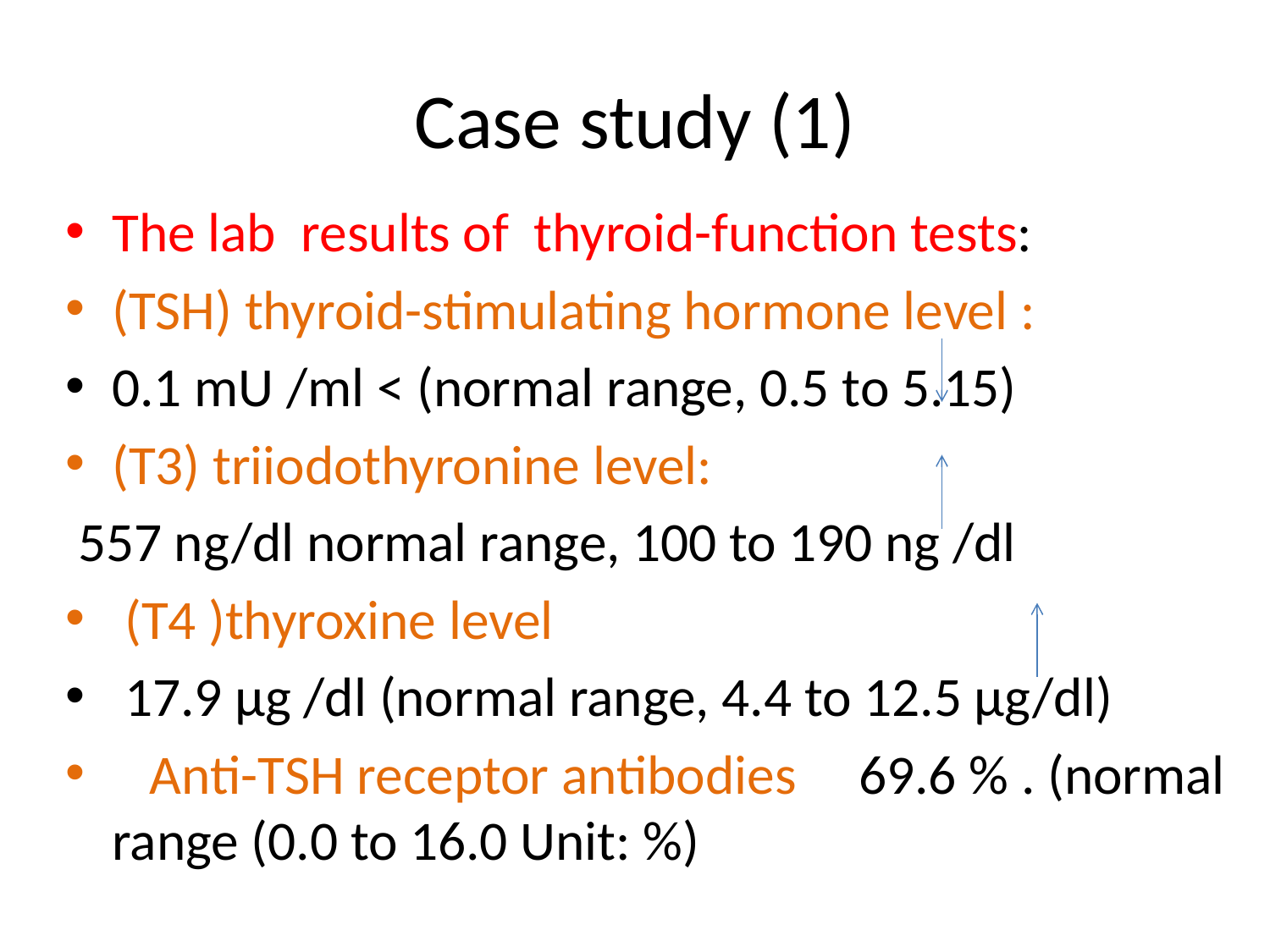

# Case study (1)
The lab  results of  thyroid-function tests:
(TSH) thyroid-stimulating hormone level :
0.1 mU /ml < (normal range, 0.5 to 5.15)
(T3) triiodothyronine level:
 557 ng/dl normal range, 100 to 190 ng /dl
 (T4 )thyroxine level
 17.9 μg /dl (normal range, 4.4 to 12.5 μg/dl)
   Anti-TSH receptor antibodies     69.6 % . (normal range (0.0 to 16.0 Unit: %)